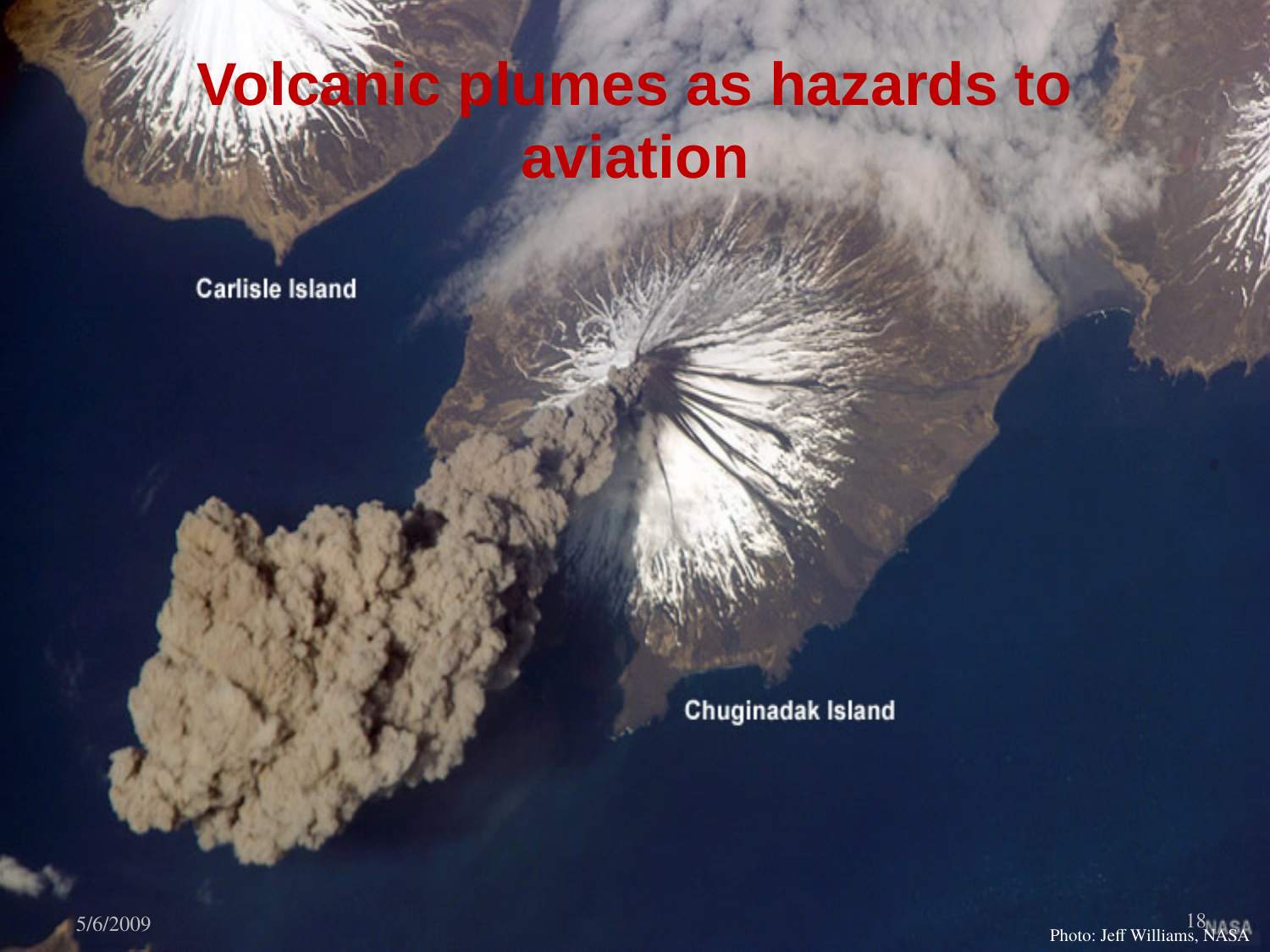

# Volcanic plumes as hazards to aviation
5/6/2009
18
Photo: Jeff Williams, NASA